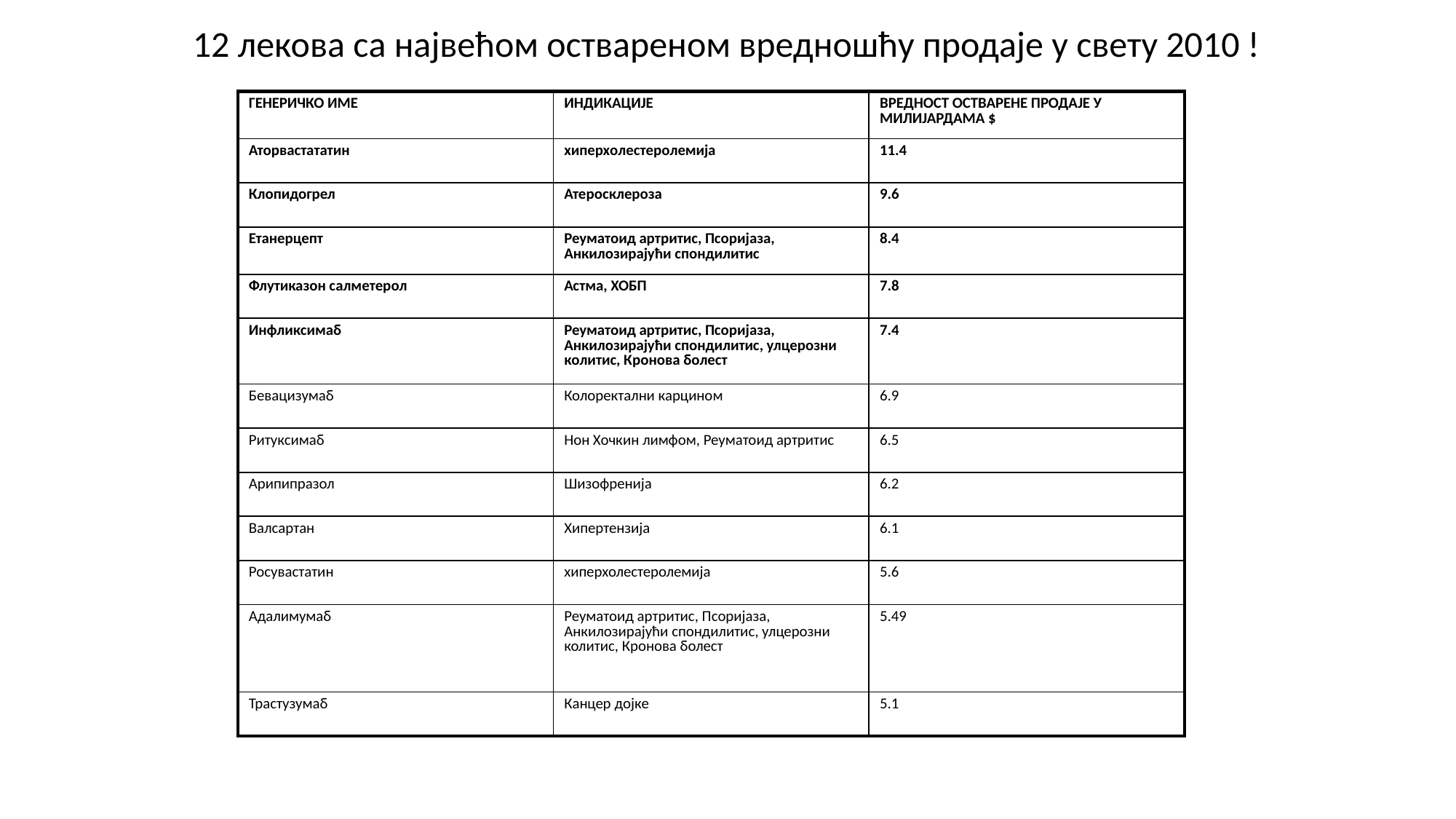

12 лекова са највећом оствареном вредношћу продаје у свету 2010 !
| ГЕНЕРИЧКО ИМЕ | ИНДИКАЦИЈЕ | ВРЕДНОСТ ОСТВАРЕНЕ ПРОДАЈЕ У МИЛИЈАРДАМА $ |
| --- | --- | --- |
| Аторвастататин | хиперхолестеролемија | 11.4 |
| Клопидогрел | Атеросклероза | 9.6 |
| Етанерцепт | Реуматоид артритис, Псоријаза, Анкилозирајући спондилитис | 8.4 |
| Флутиказон салметерол | Астма, ХОБП | 7.8 |
| Инфликсимаб | Реуматоид артритис, Псоријаза, Анкилозирајући спондилитис, улцерозни колитис, Кронова болест | 7.4 |
| Бевацизумаб | Колоректални карцином | 6.9 |
| Ритуксимаб | Нон Хочкин лимфом, Реуматоид артритис | 6.5 |
| Арипипразол | Шизофренија | 6.2 |
| Валсартан | Хипертензија | 6.1 |
| Росувастатин | хиперхолестеролемија | 5.6 |
| Адалимумаб | Реуматоид артритис, Псоријаза, Анкилозирајући спондилитис, улцерозни колитис, Кронова болест | 5.49 |
| Трастузумаб | Канцер дојке | 5.1 |